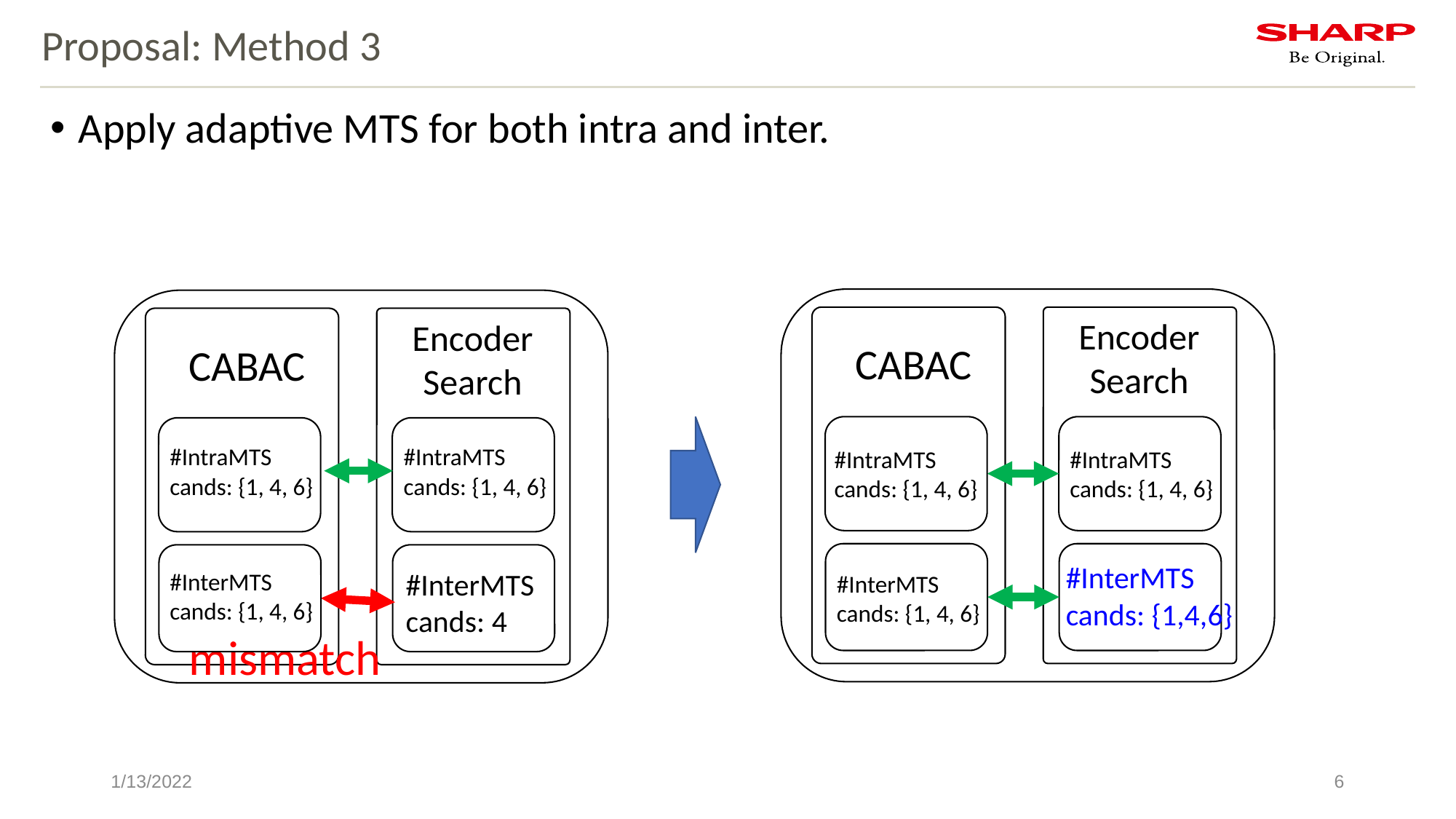

# Proposal: Method 3
Apply adaptive MTS for both intra and inter.

Encoder
Search

Encoder
Search
CABAC
CABAC

#IntraMTS
cands: {1, 4, 6}
#IntraMTS
cands: {1, 4, 6}
#IntraMTS
cands: {1, 4, 6}
#IntraMTS
cands: {1, 4, 6}

#InterMTS
cands: {1,4,6}
#InterMTS
cands: 4
#InterMTS
cands: {1, 4, 6}
#InterMTS
cands: {1, 4, 6}
mismatch
1/13/2022
6